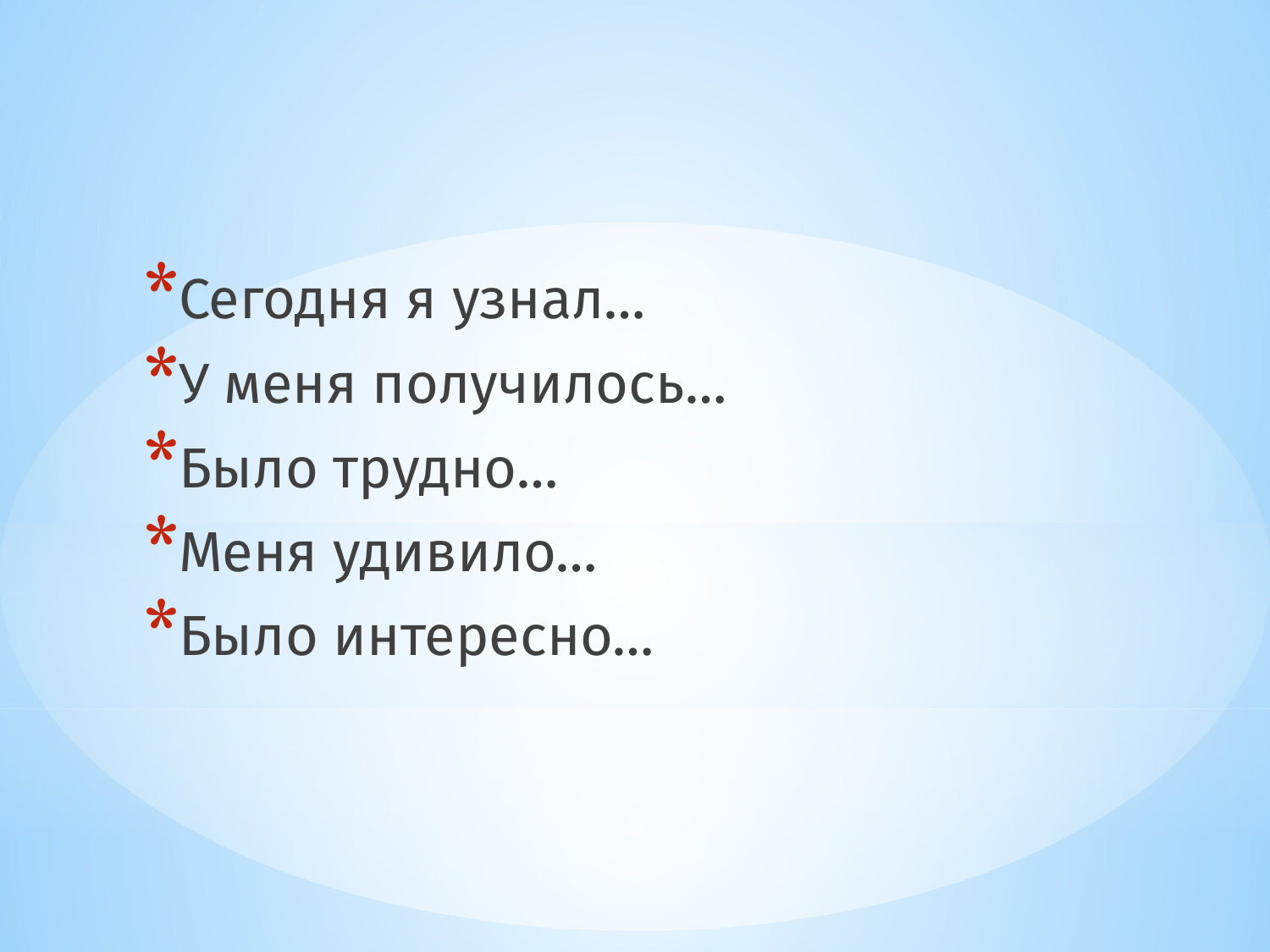

Сегодня я узнал…
У меня получилось…
Было трудно…
Меня удивило…
Было интересно…